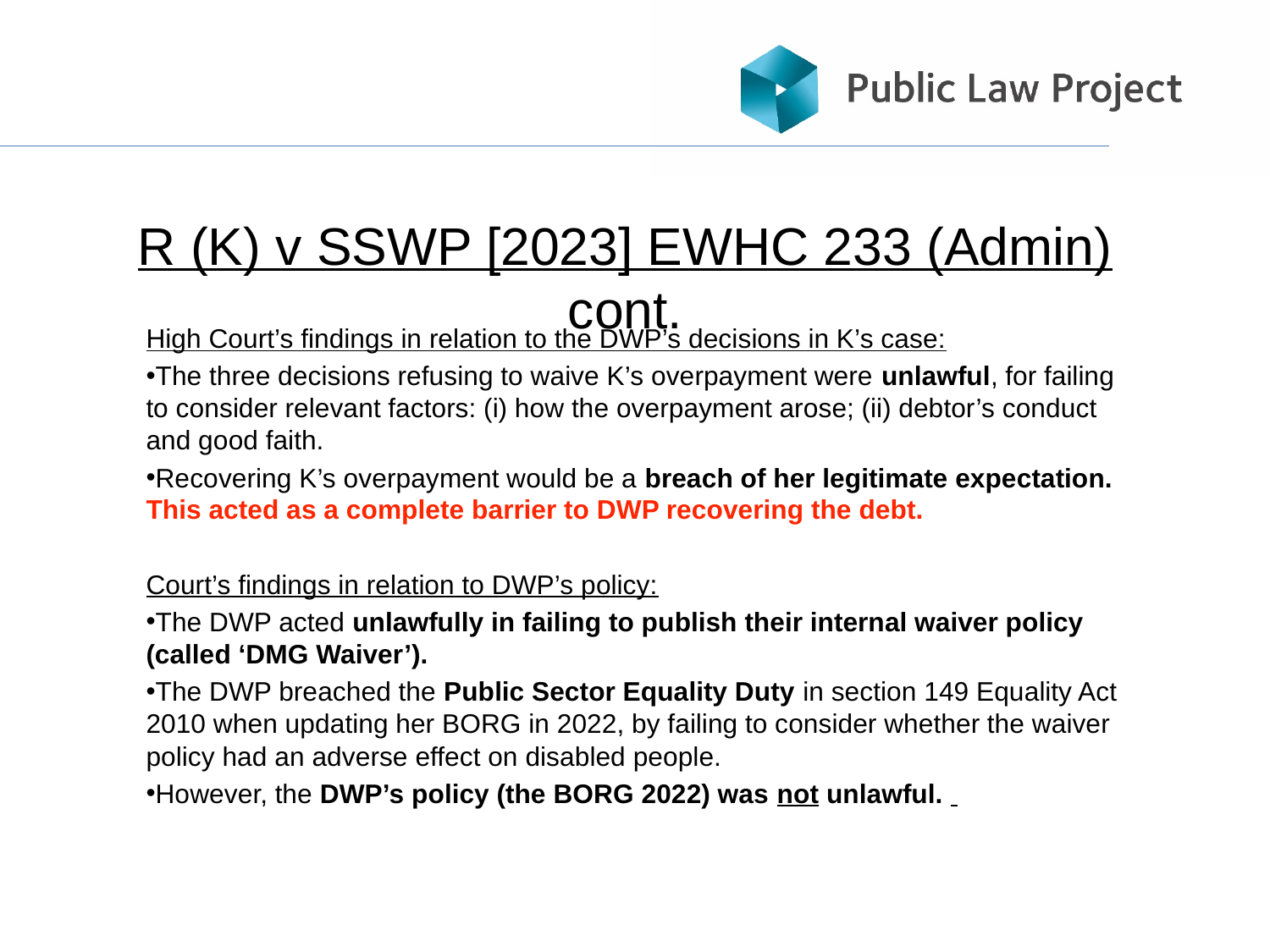

# R (K) v SSWP [2023] EWHC 233 (Admin) cont.
High Court’s findings in relation to the DWP’s decisions in K’s case:
The three decisions refusing to waive K’s overpayment were unlawful, for failing to consider relevant factors: (i) how the overpayment arose; (ii) debtor’s conduct and good faith.
Recovering K’s overpayment would be a breach of her legitimate expectation. This acted as a complete barrier to DWP recovering the debt.

Court’s findings in relation to DWP’s policy:
The DWP acted unlawfully in failing to publish their internal waiver policy (called ‘DMG Waiver’).
The DWP breached the Public Sector Equality Duty in section 149 Equality Act 2010 when updating her BORG in 2022, by failing to consider whether the waiver policy had an adverse effect on disabled people.
However, the DWP’s policy (the BORG 2022) was not unlawful.